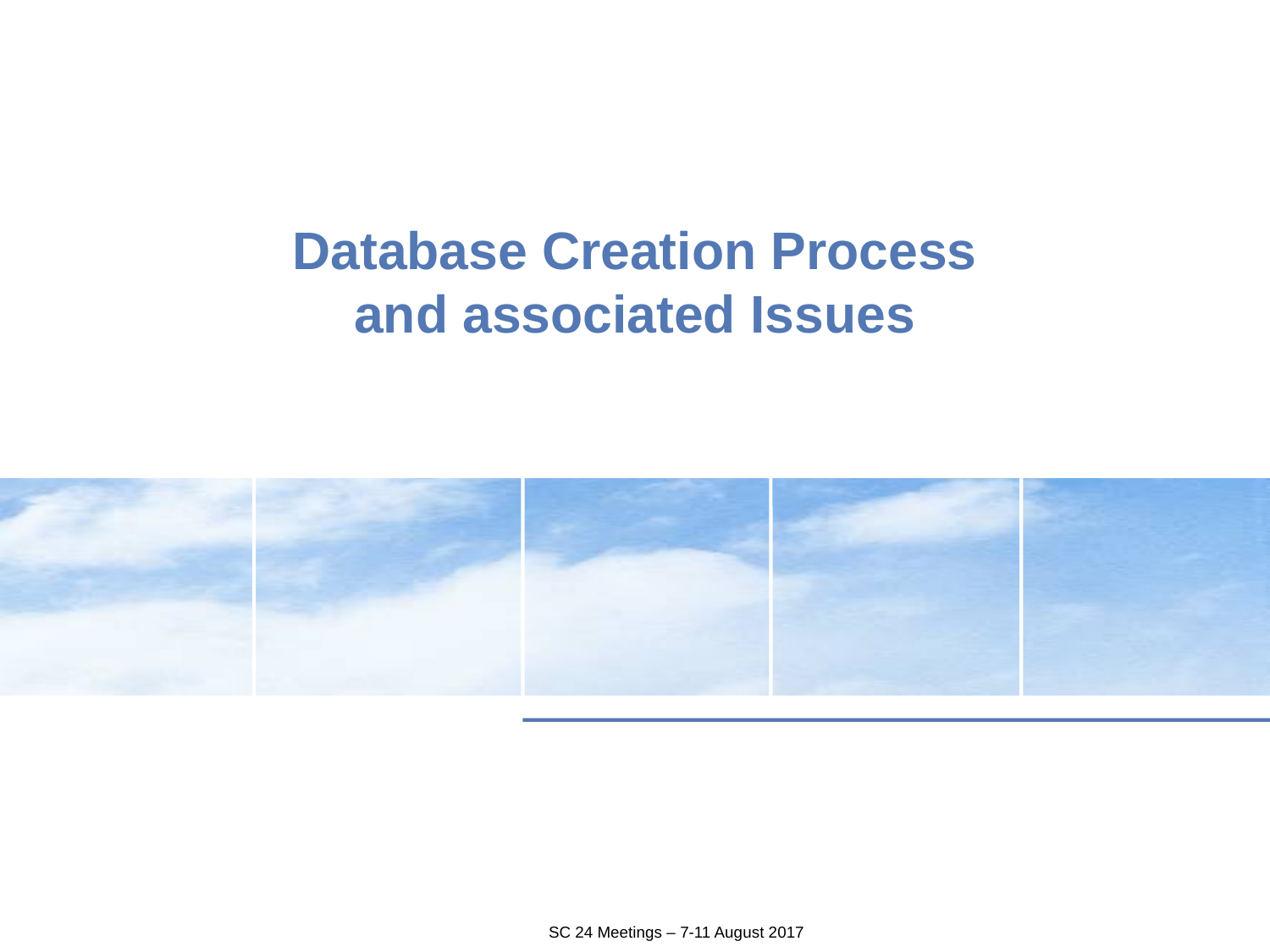

# Database Creation Process and associated Issues

17
SC 24 Meetings – 7-11 August 2017